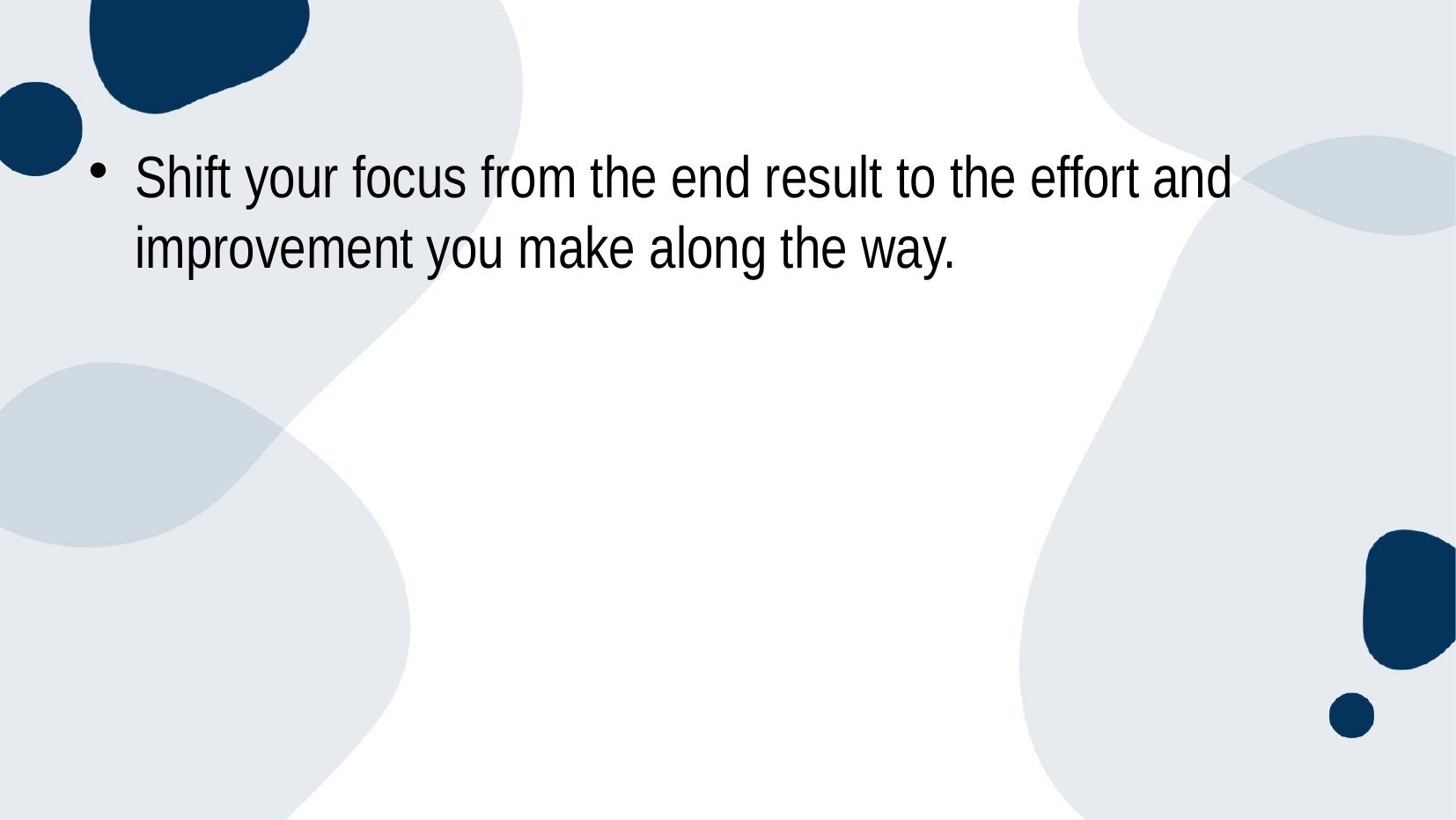

#
Shift your focus from the end result to the effort and improvement you make along the way.